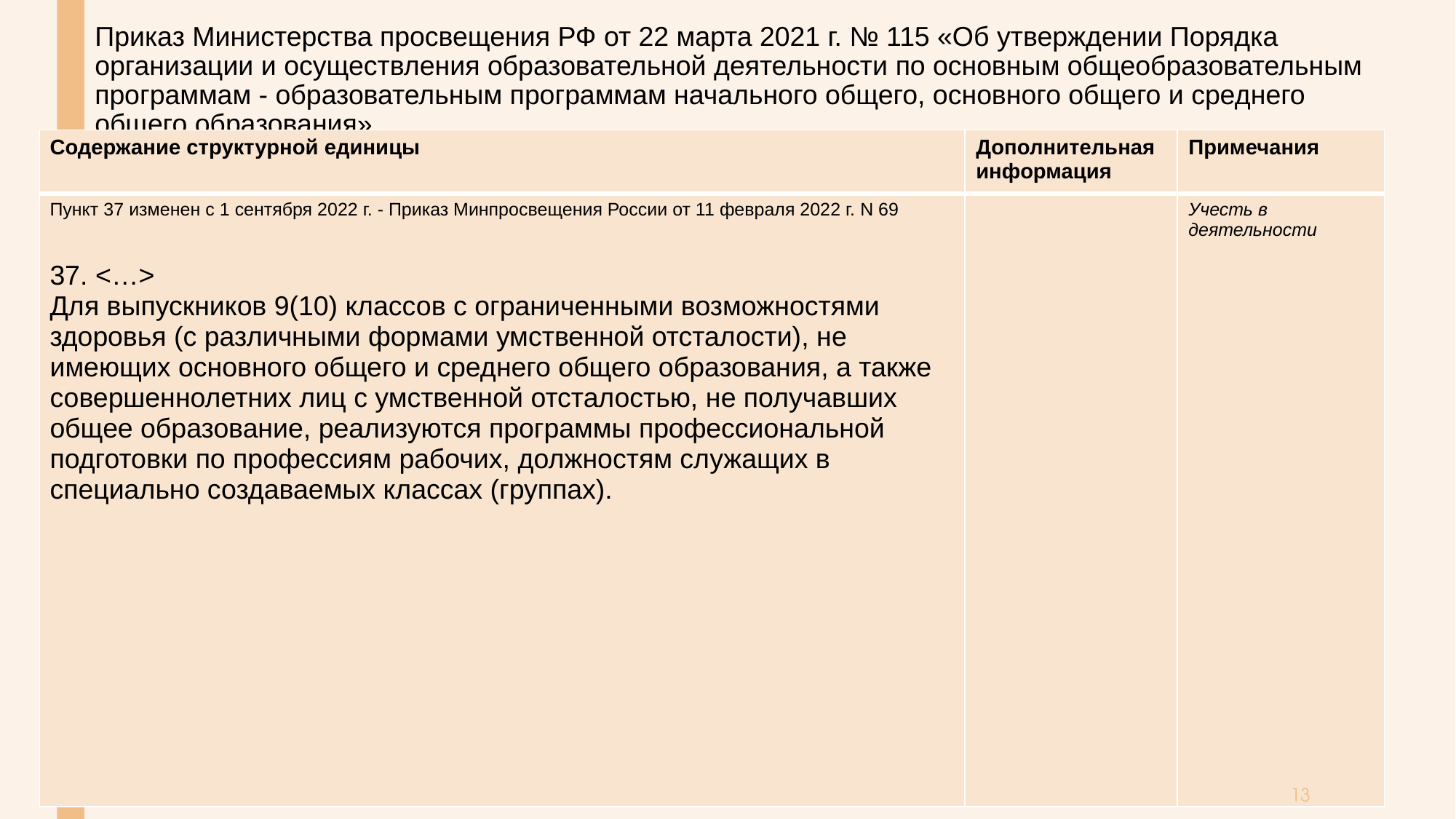

# Приказ Министерства просвещения РФ от 22 марта 2021 г. № 115 «Об утверждении Порядка организации и осуществления образовательной деятельности по основным общеобразовательным программам - образовательным программам начального общего, основного общего и среднего общего образования»
| Содержание структурной единицы | Дополнительная информация | Примечания |
| --- | --- | --- |
| Пункт 37 изменен с 1 сентября 2022 г. - Приказ Минпросвещения России от 11 февраля 2022 г. N 69 37. <…> Для выпускников 9(10) классов с ограниченными возможностями здоровья (с различными формами умственной отсталости), не имеющих основного общего и среднего общего образования, а также совершеннолетних лиц с умственной отсталостью, не получавших общее образование, реализуются программы профессиональной подготовки по профессиям рабочих, должностям служащих в специально создаваемых классах (группах). |  | Учесть в деятельности |
13